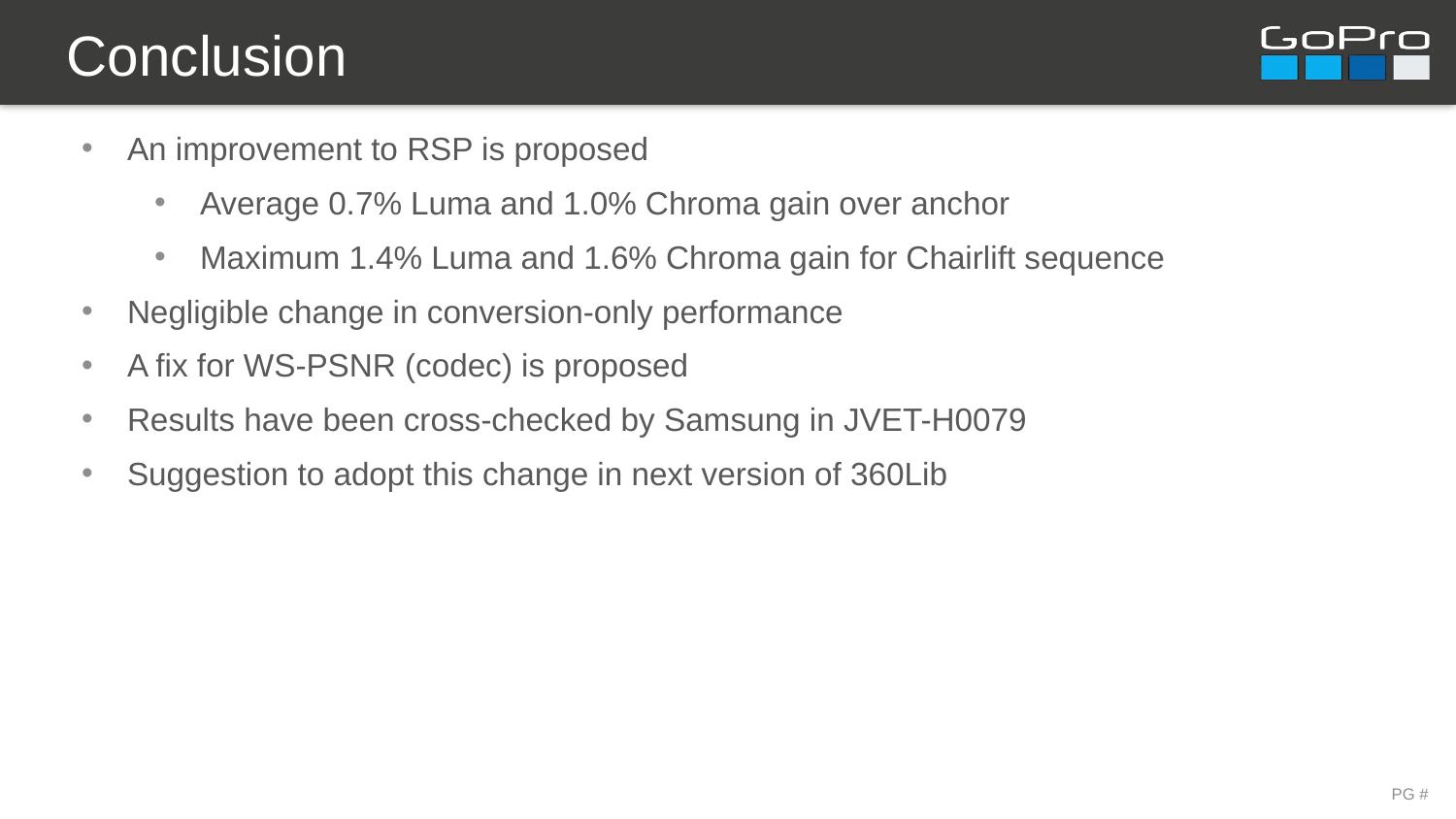

Conclusion
An improvement to RSP is proposed
Average 0.7% Luma and 1.0% Chroma gain over anchor
Maximum 1.4% Luma and 1.6% Chroma gain for Chairlift sequence
Negligible change in conversion-only performance
A fix for WS-PSNR (codec) is proposed
Results have been cross-checked by Samsung in JVET-H0079
Suggestion to adopt this change in next version of 360Lib
PG #